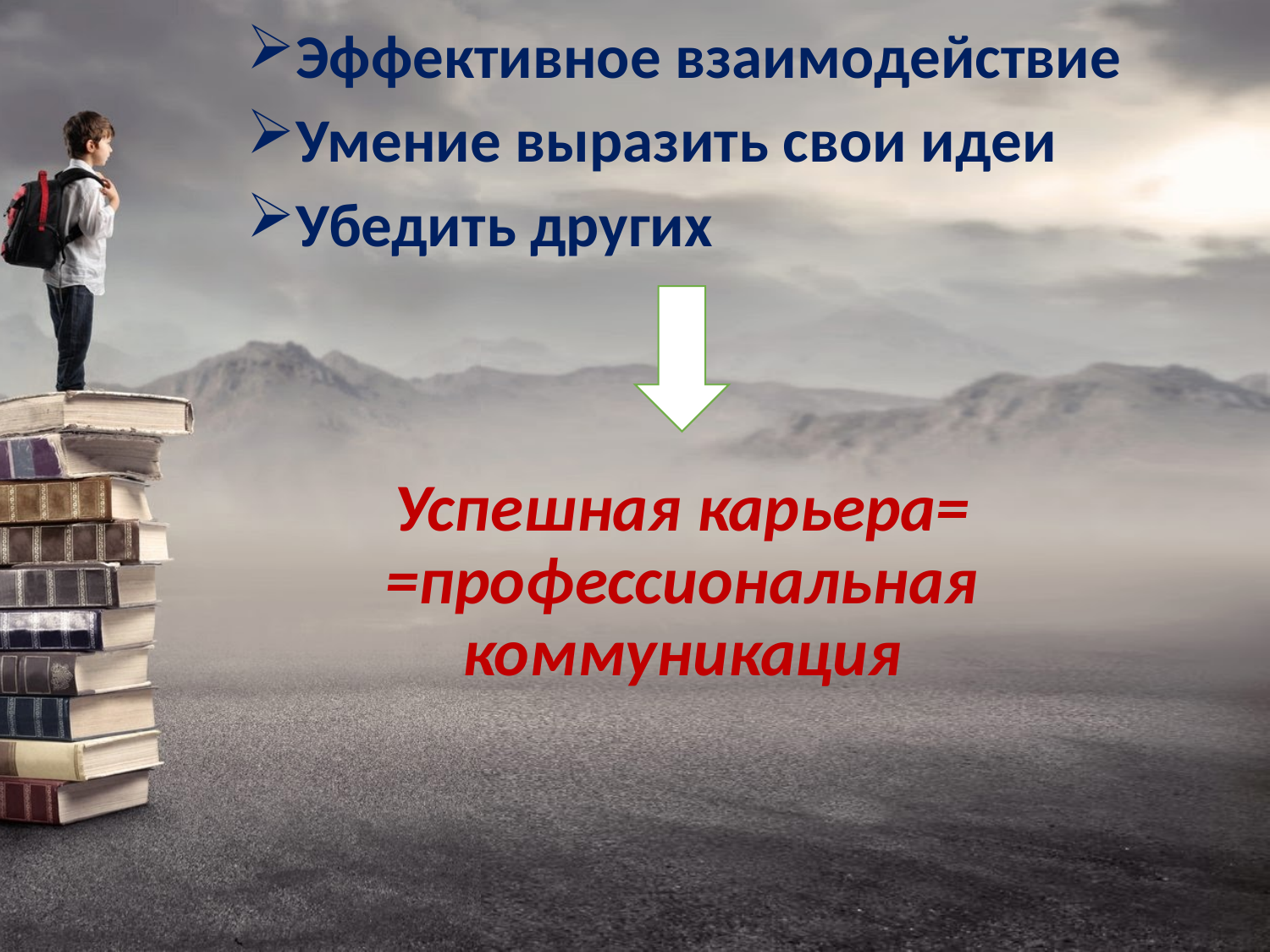

Эффективное взаимодействие
Умение выразить свои идеи
Убедить других

# Успешная карьера= =профессиональная коммуникация